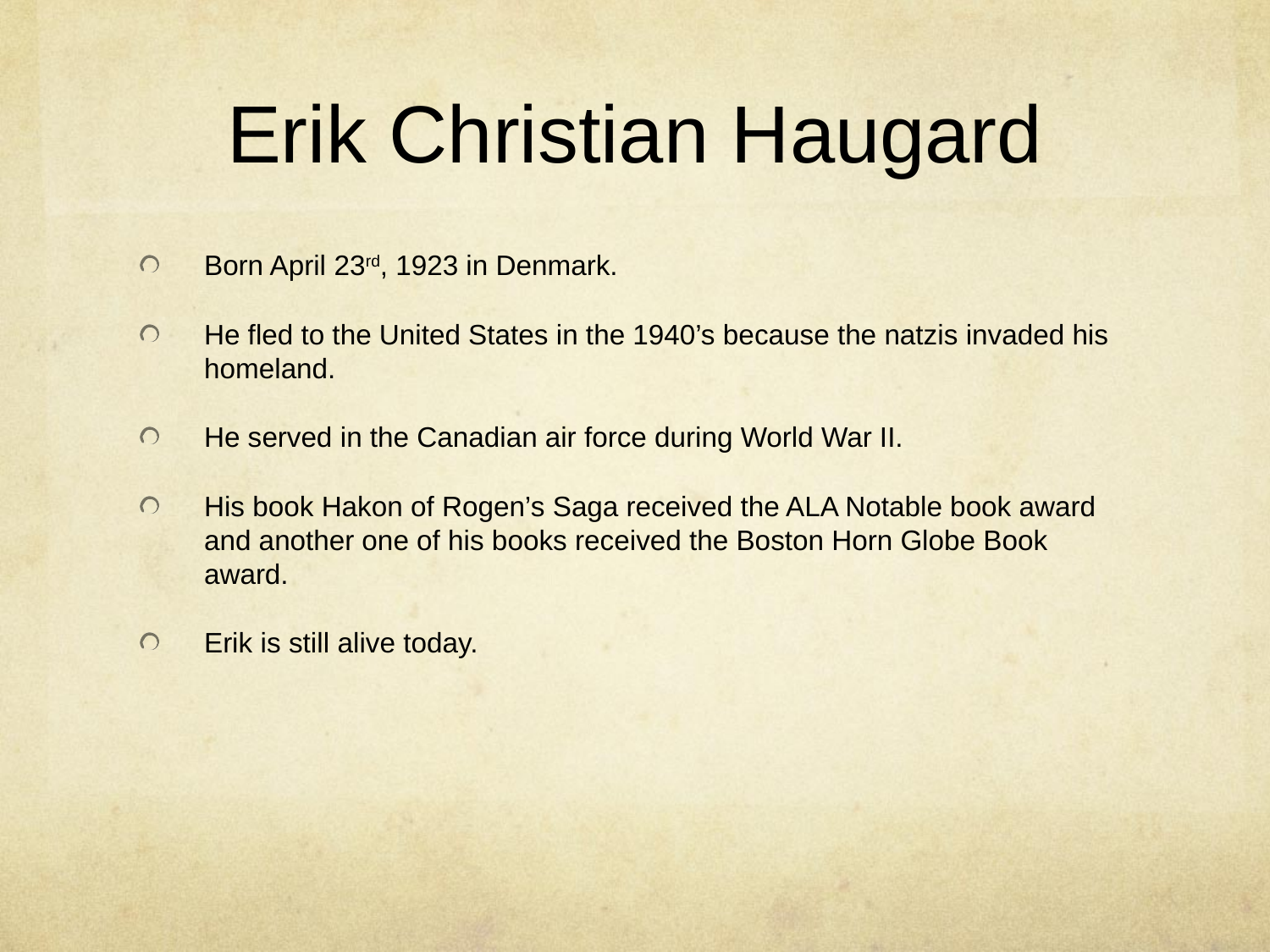

# Erik Christian Haugard
Born April 23rd, 1923 in Denmark.
He fled to the United States in the 1940’s because the natzis invaded his homeland.
He served in the Canadian air force during World War II.
His book Hakon of Rogen’s Saga received the ALA Notable book award and another one of his books received the Boston Horn Globe Book award.
Erik is still alive today.